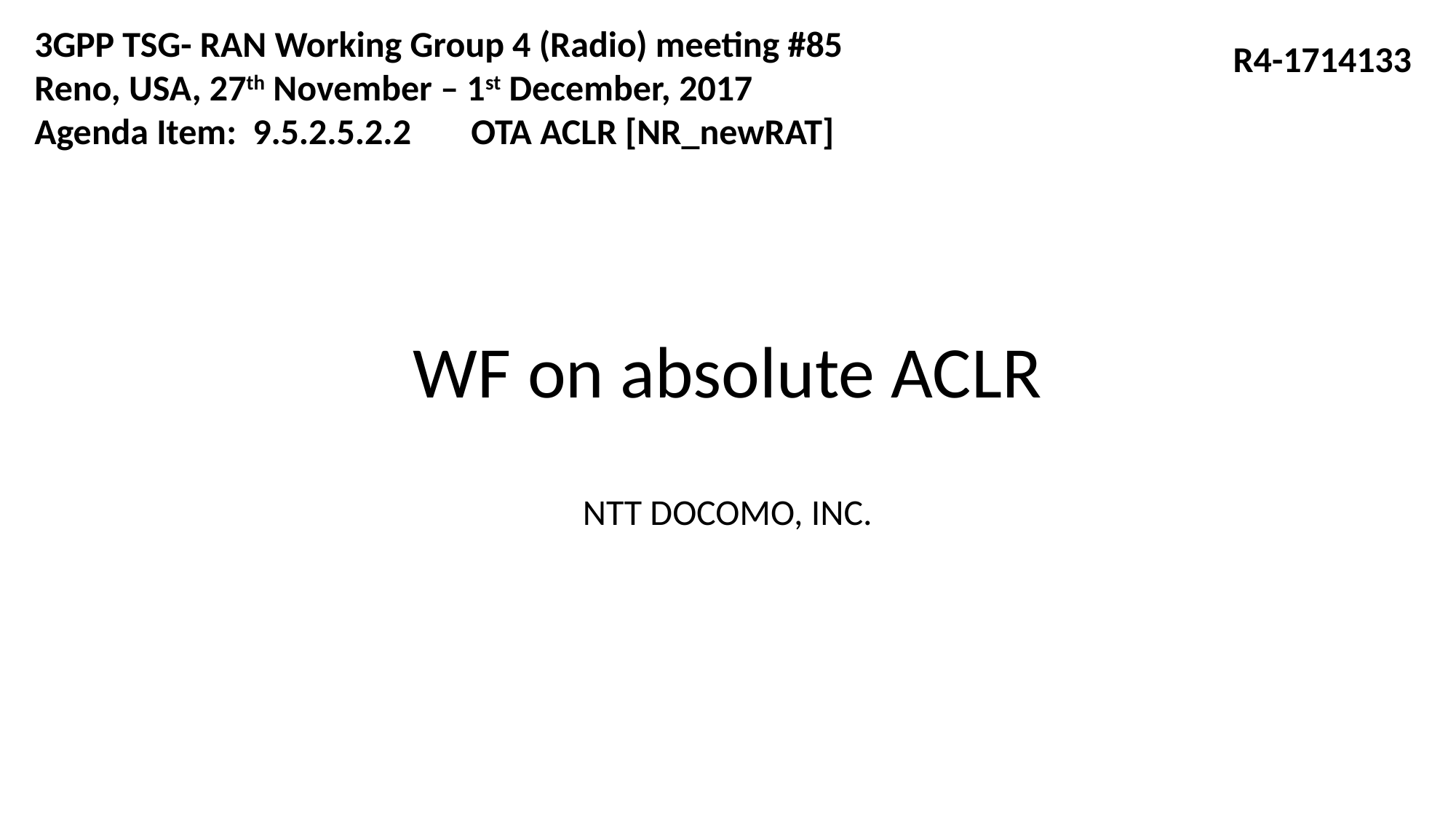

3GPP TSG- RAN Working Group 4 (Radio) meeting #85
Reno, USA, 27th November – 1st December, 2017
Agenda Item:	9.5.2.5.2.2	OTA ACLR [NR_newRAT]
R4-1714133
# WF on absolute ACLR
NTT DOCOMO, INC.